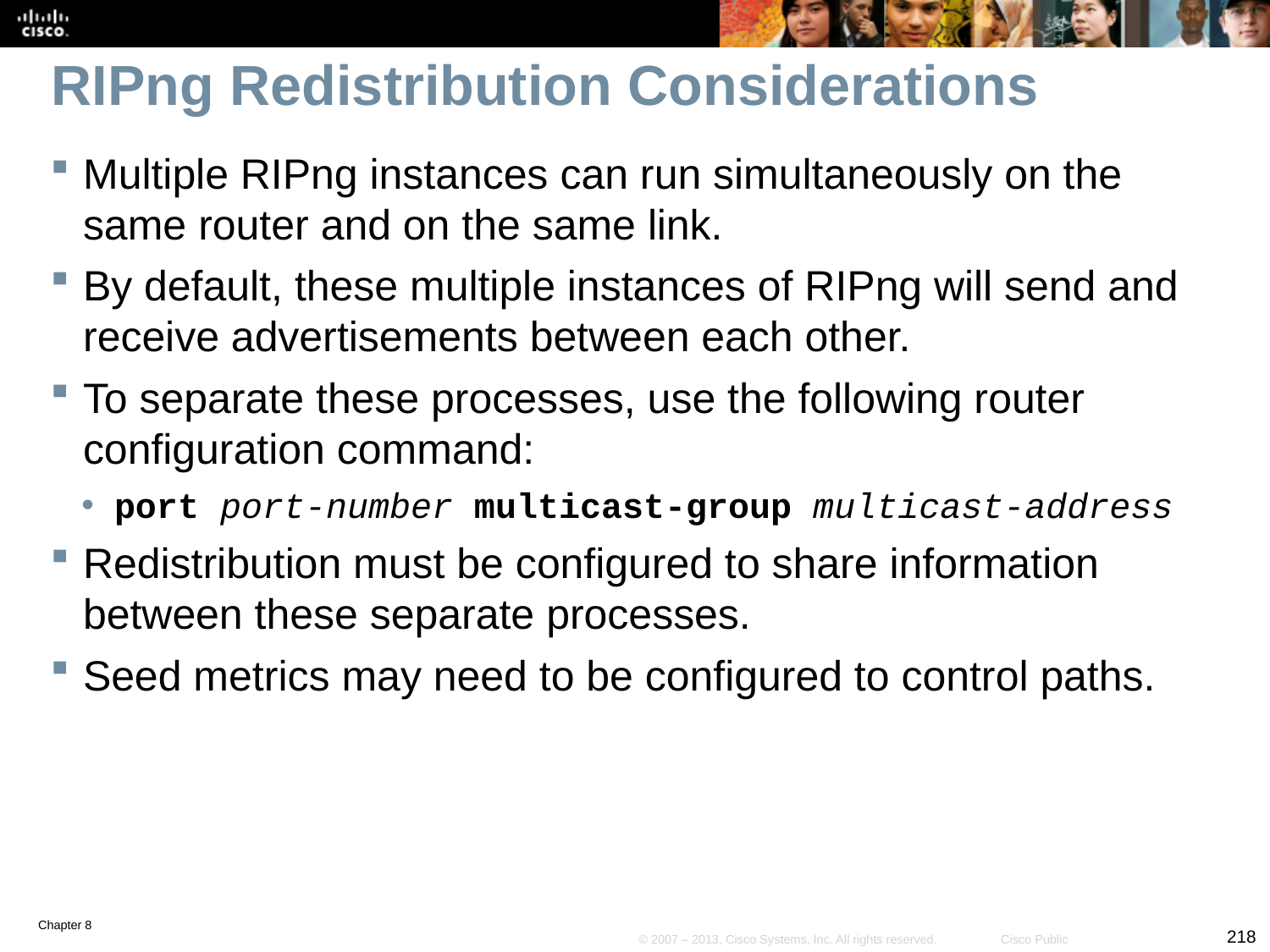

# RIPng Redistribution Considerations
Multiple RIPng instances can run simultaneously on the same router and on the same link.
By default, these multiple instances of RIPng will send and receive advertisements between each other.
To separate these processes, use the following router configuration command:
port port-number multicast-group multicast-address
Redistribution must be configured to share information between these separate processes.
Seed metrics may need to be configured to control paths.